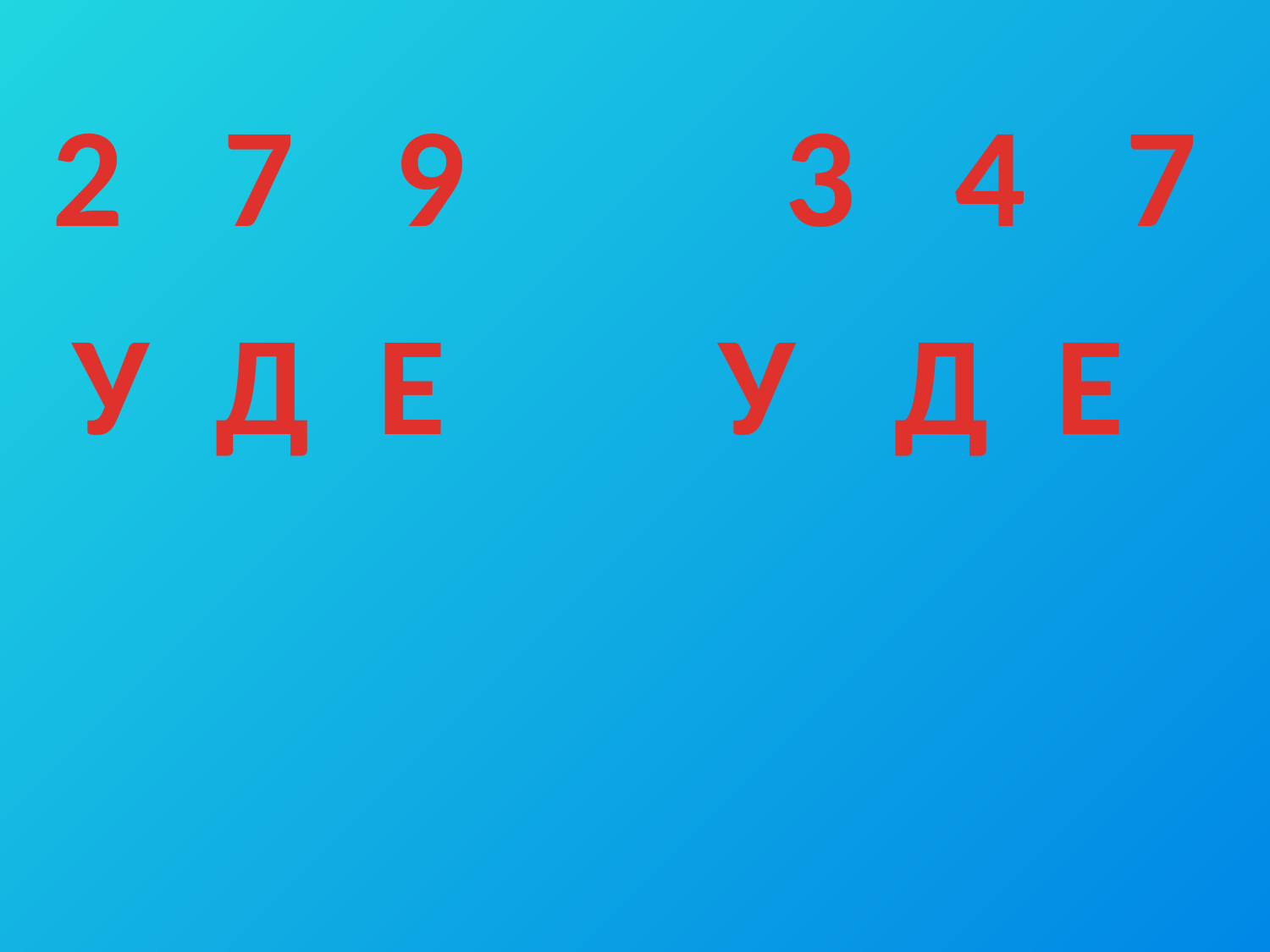

2   7   9
3   4   7
У  Д  Е
У   Д  Е